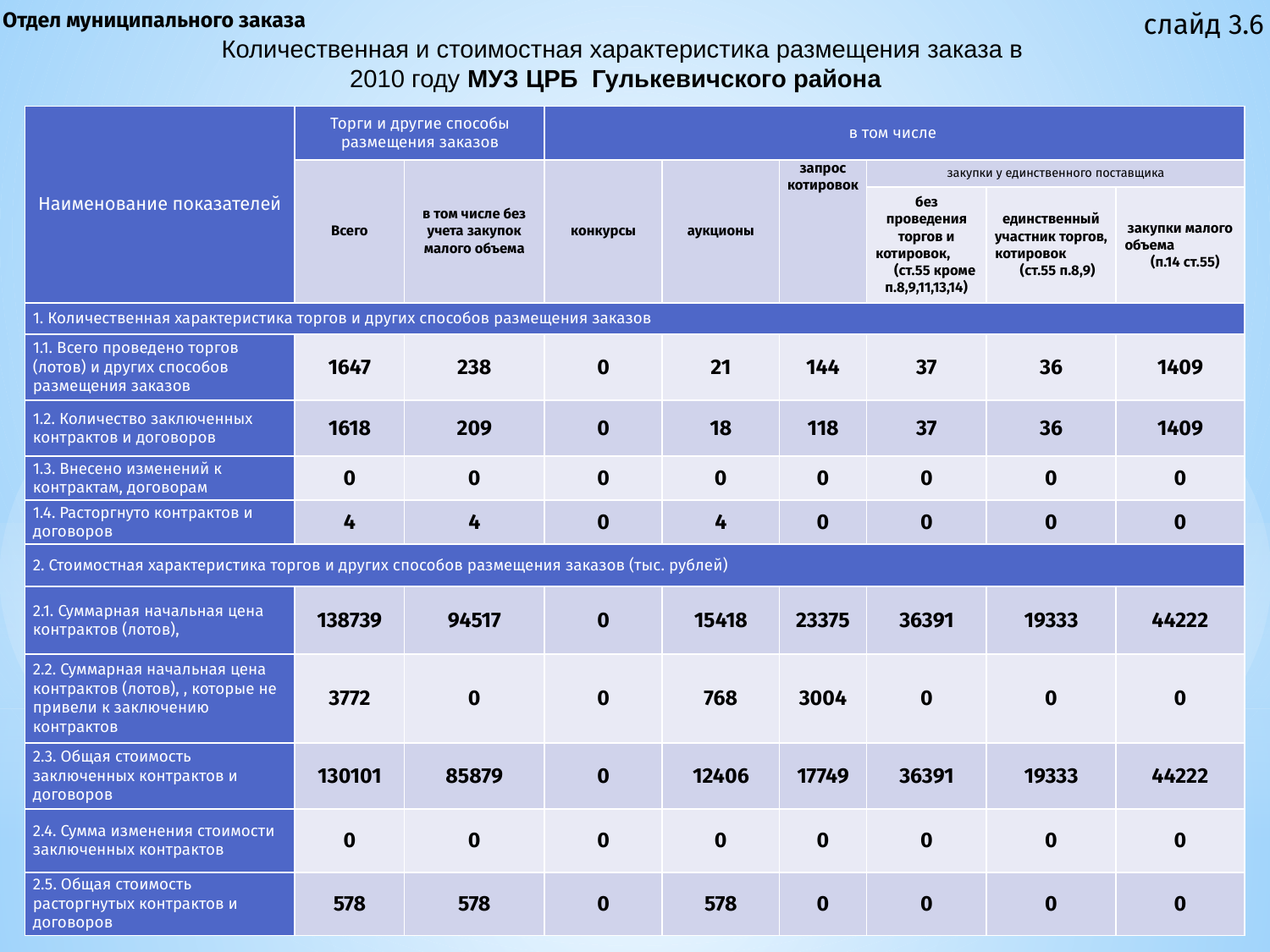

Отдел муниципального заказа
слайд 3.6
Количественная и стоимостная характеристика размещения заказа в 2010 году МУЗ ЦРБ  Гулькевичского района

| Наименование показателей | Торги и другие способы размещения заказов |  | в том числе |  |  |  |  |  |
| --- | --- | --- | --- | --- | --- | --- | --- | --- |
|  | Всего | в том числе без учета закупок малого объема | конкурсы | аукционы | запрос котировок | закупки у единственного поставщика |  |  |
|  |  |  |  |  |  | без проведения торгов и котировок, (ст.55 кроме п.8,9,11,13,14) | единственный участник торгов, котировок (ст.55 п.8,9) | закупки малого объема (п.14 ст.55) |
| 1. Количественная характеристика торгов и других способов размещения заказов |  |  |  |  |  |  |  |  |
| 1.1. Всего проведено торгов (лотов) и других способов размещения заказов | 1647 | 238 | 0 | 21 | 144 | 37 | 36 | 1409 |
| 1.2. Количество заключенных контрактов и договоров | 1618 | 209 | 0 | 18 | 118 | 37 | 36 | 1409 |
| 1.3. Внесено изменений к контрактам, договорам | 0 | 0 | 0 | 0 | 0 | 0 | 0 | 0 |
| 1.4. Расторгнуто контрактов и договоров | 4 | 4 | 0 | 4 | 0 | 0 | 0 | 0 |
| 2. Стоимостная характеристика торгов и других способов размещения заказов (тыс. рублей) |  |  |  |  |  |  |  |  |
| 2.1. Суммарная начальная цена контрактов (лотов), | 138739 | 94517 | 0 | 15418 | 23375 | 36391 | 19333 | 44222 |
| 2.2. Суммарная начальная цена контрактов (лотов), , которые не привели к заключению контрактов | 3772 | 0 | 0 | 768 | 3004 | 0 | 0 | 0 |
| 2.3. Общая стоимость заключенных контрактов и договоров | 130101 | 85879 | 0 | 12406 | 17749 | 36391 | 19333 | 44222 |
| 2.4. Сумма изменения стоимости заключенных контрактов | 0 | 0 | 0 | 0 | 0 | 0 | 0 | 0 |
| 2.5. Общая стоимость расторгнутых контрактов и договоров | 578 | 578 | 0 | 578 | 0 | 0 | 0 | 0 |